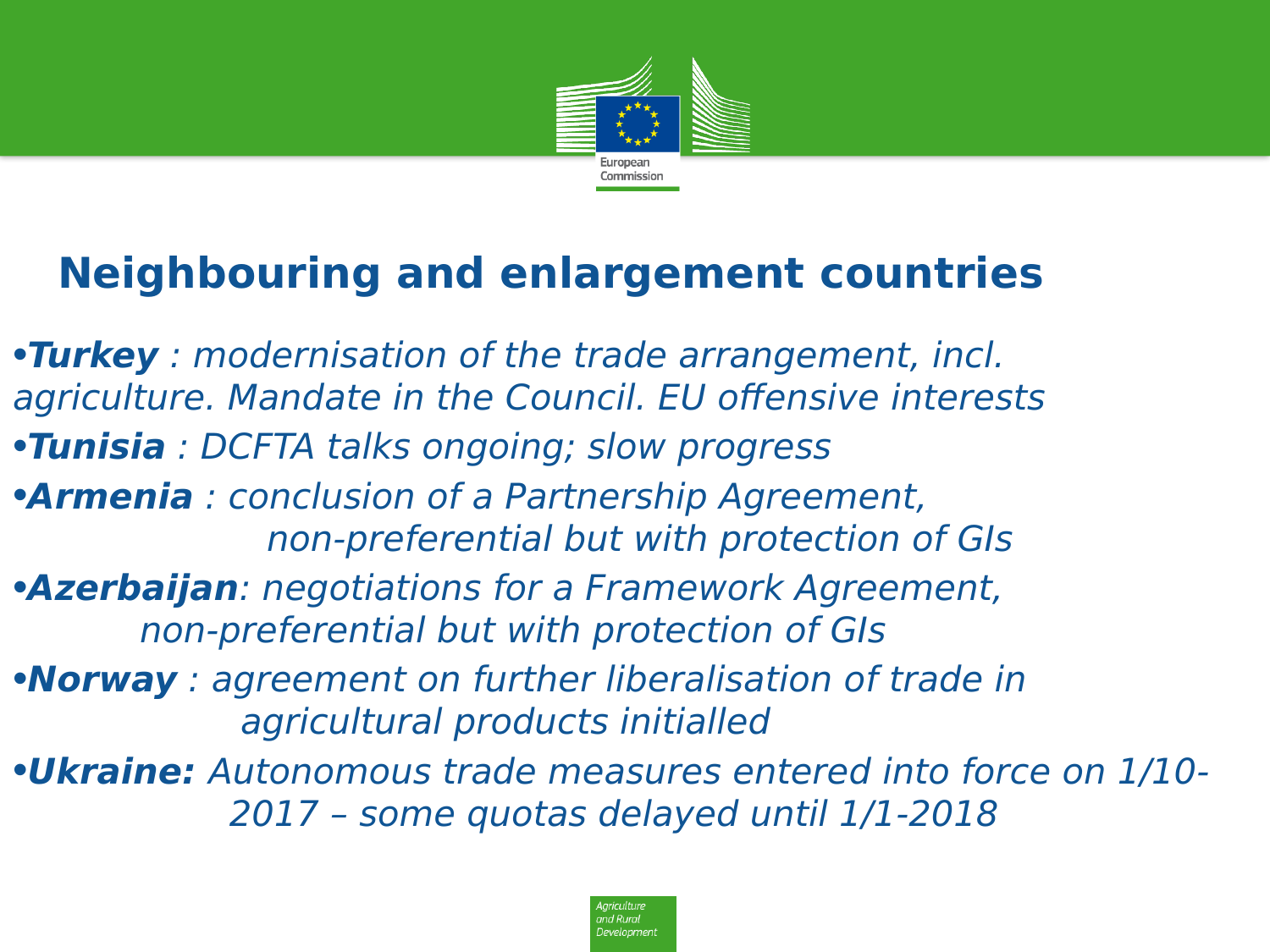

# Neighbouring and enlargement countries
Turkey : modernisation of the trade arrangement, incl. 		       agriculture. Mandate in the Council. EU offensive interests
Tunisia : DCFTA talks ongoing; slow progress
Armenia : conclusion of a Partnership Agreement, 				non-preferential but with protection of GIs
Azerbaijan: negotiations for a Framework Agreement, 			non-preferential but with protection of GIs
Norway : agreement on further liberalisation of trade in 		         agricultural products initialled
Ukraine: Autonomous trade measures entered into force on 1/10-	        2017 – some quotas delayed until 1/1-2018